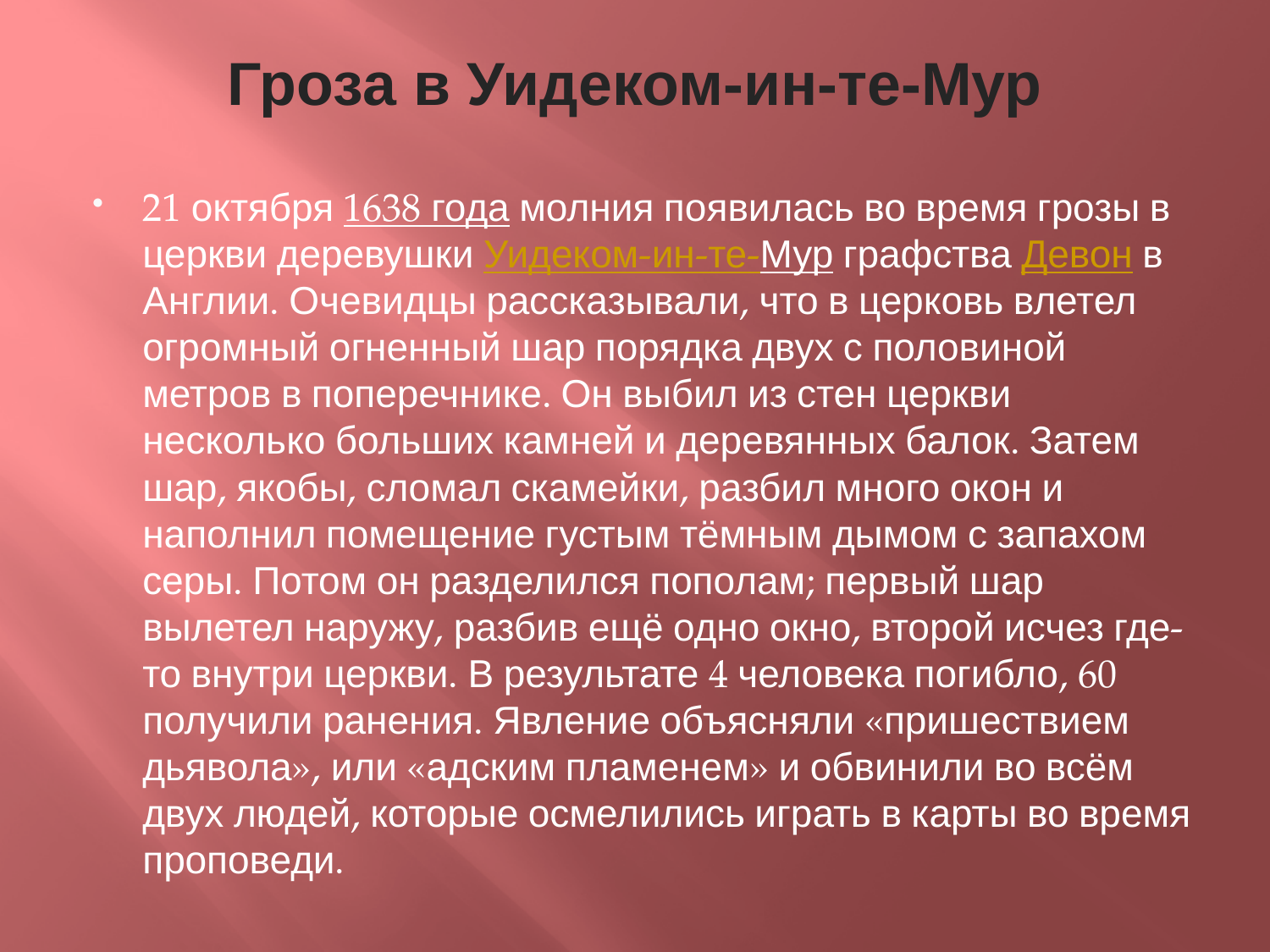

# Гроза в Уидеком-ин-те-Мур
21 октября 1638 года молния появилась во время грозы в церкви деревушки Уидеком-ин-те-Мур графства Девон в Англии. Очевидцы рассказывали, что в церковь влетел огромный огненный шар порядка двух с половиной метров в поперечнике. Он выбил из стен церкви несколько больших камней и деревянных балок. Затем шар, якобы, сломал скамейки, разбил много окон и наполнил помещение густым тёмным дымом с запахом серы. Потом он разделился пополам; первый шар вылетел наружу, разбив ещё одно окно, второй исчез где-то внутри церкви. В результате 4 человека погибло, 60 получили ранения. Явление объясняли «пришествием дьявола», или «адским пламенем» и обвинили во всём двух людей, которые осмелились играть в карты во время проповеди.